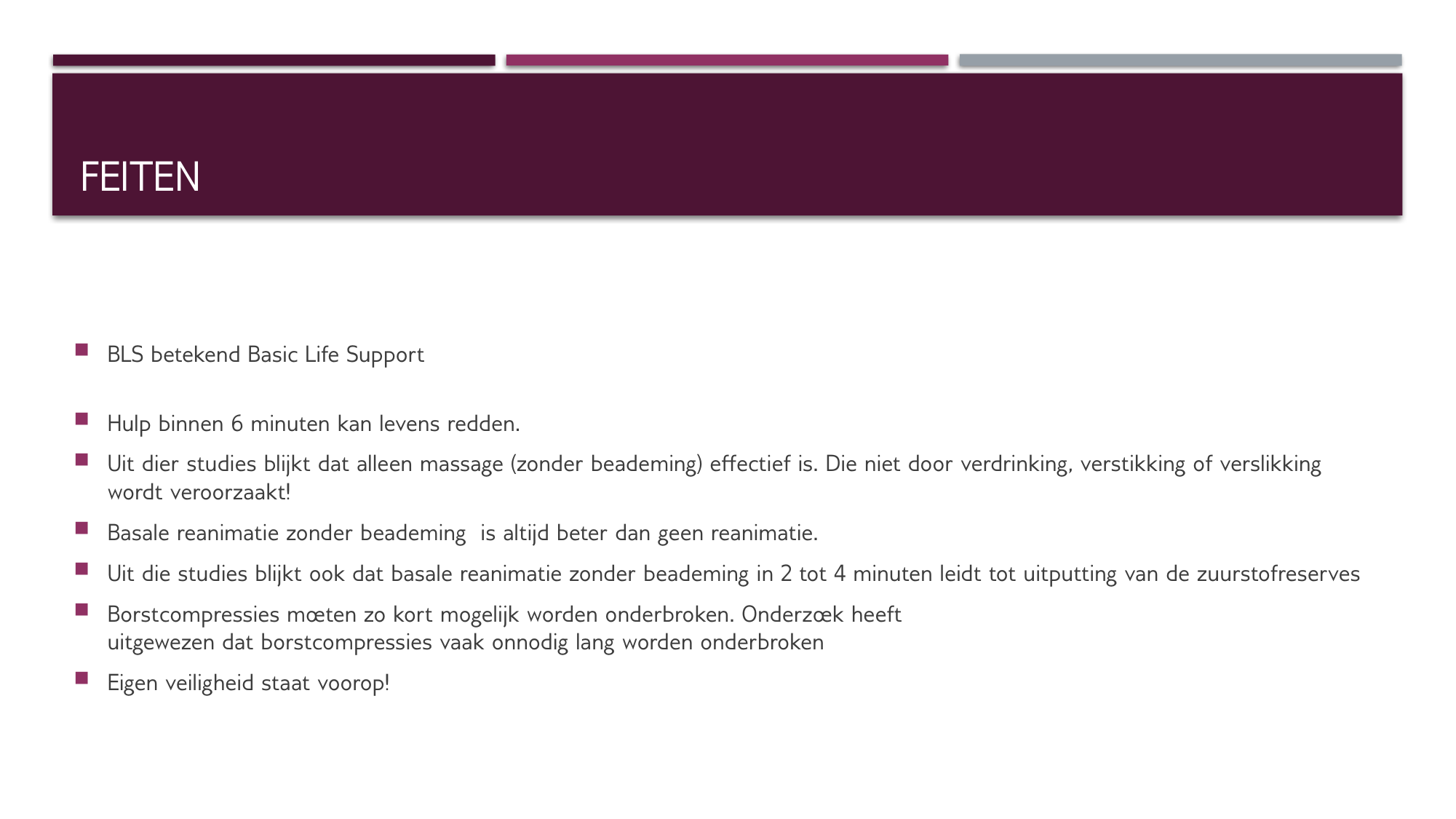

# feiten
BLS betekend Basic Life Support
Hulp binnen 6 minuten kan levens redden.
Uit dier studies blijkt dat alleen massage (zonder beademing) effectief is. Die niet door verdrinking, verstikking of verslikking wordt veroorzaakt!
Basale reanimatie zonder beademing  is altijd beter dan geen reanimatie.
Uit die studies blijkt ook dat basale reanimatie zonder beademing in 2 tot 4 minuten leidt tot uitputting van de zuurstofreserves
Borstcompressies moeten zo kort mogelijk worden onderbroken. Onderzoek heeft
uitgewezen dat borstcompressies vaak onnodig lang worden onderbroken
Eigen veiligheid staat voorop!